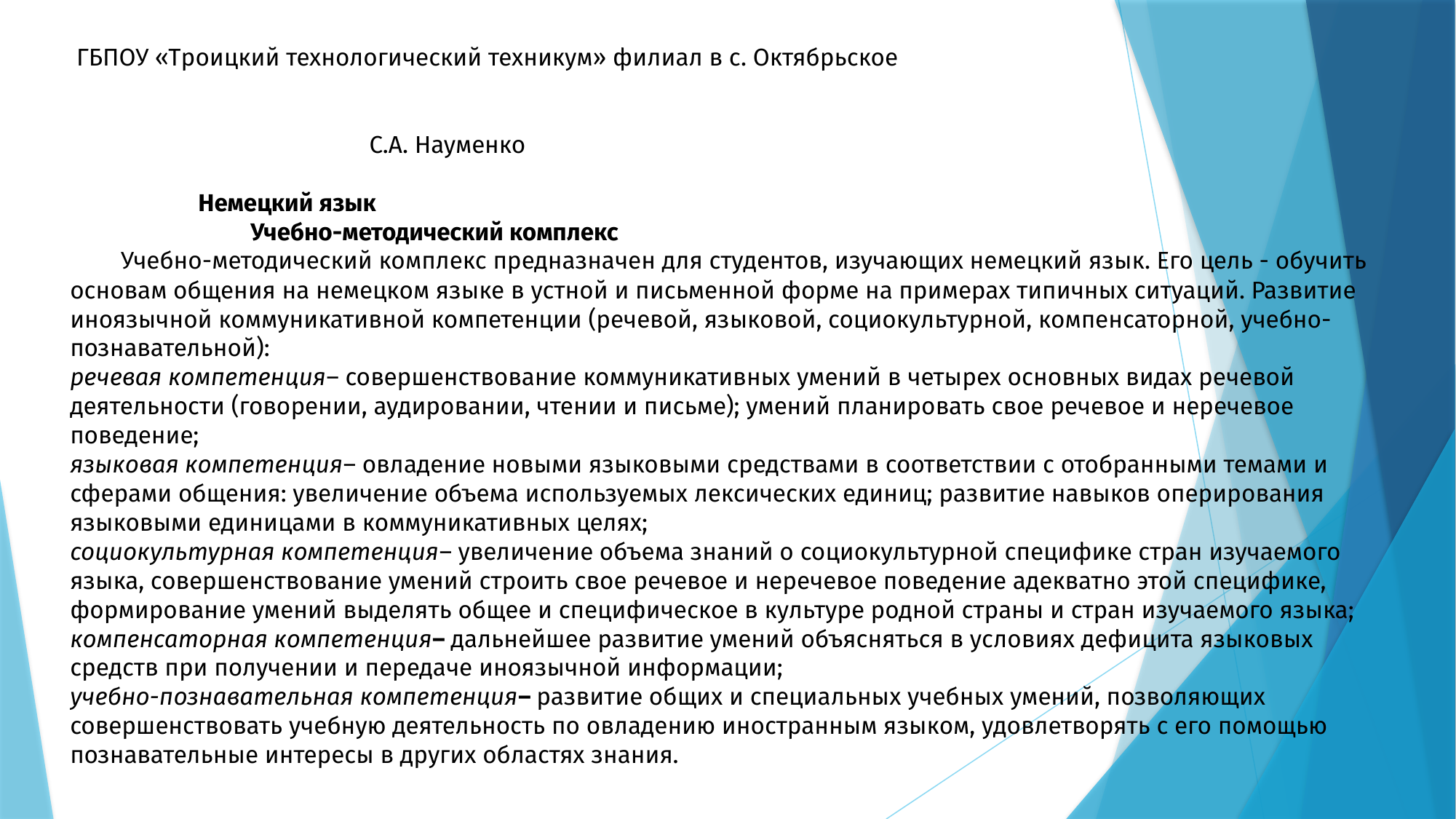

ГБПОУ «Троицкий технологический техникум» филиал в с. Октябрьское

                                               С.А. Науменко

                      Немецкий язык
                               Учебно-методический комплекс
        Учебно-методический комплекс предназначен для студентов, изучающих немецкий язык. Его цель - обучить основам общения на немецком языке в устной и письменной форме на примерах типичных ситуаций. Развитие иноязычной коммуникативной компетенции (речевой, языковой, социокультурной, компенсаторной, учебно-познавательной):
речевая компетенция– совершенствование коммуникативных умений в четырех основных видах речевой деятельности (говорении, аудировании, чтении и письме); умений планировать свое речевое и неречевое поведение;
языковая компетенция– овладение новыми языковыми средствами в соответствии с отобранными темами и сферами общения: увеличение объема используемых лексических единиц; развитие навыков оперирования языковыми единицами в коммуникативных целях;
социокультурная компетенция– увеличение объема знаний о социокультурной специфике стран изучаемого языка, совершенствование умений строить свое речевое и неречевое поведение адекватно этой специфике, формирование умений выделять общее и специфическое в культуре родной страны и стран изучаемого языка;
компенсаторная компетенция– дальнейшее развитие умений объясняться в условиях дефицита языковых средств при получении и передаче иноязычной информации;
учебно-познавательная компетенция– развитие общих и специальных учебных умений, позволяющих совершенствовать учебную деятельность по овладению иностранным языком, удовлетворять с его помощью познавательные интересы в других областях знания.